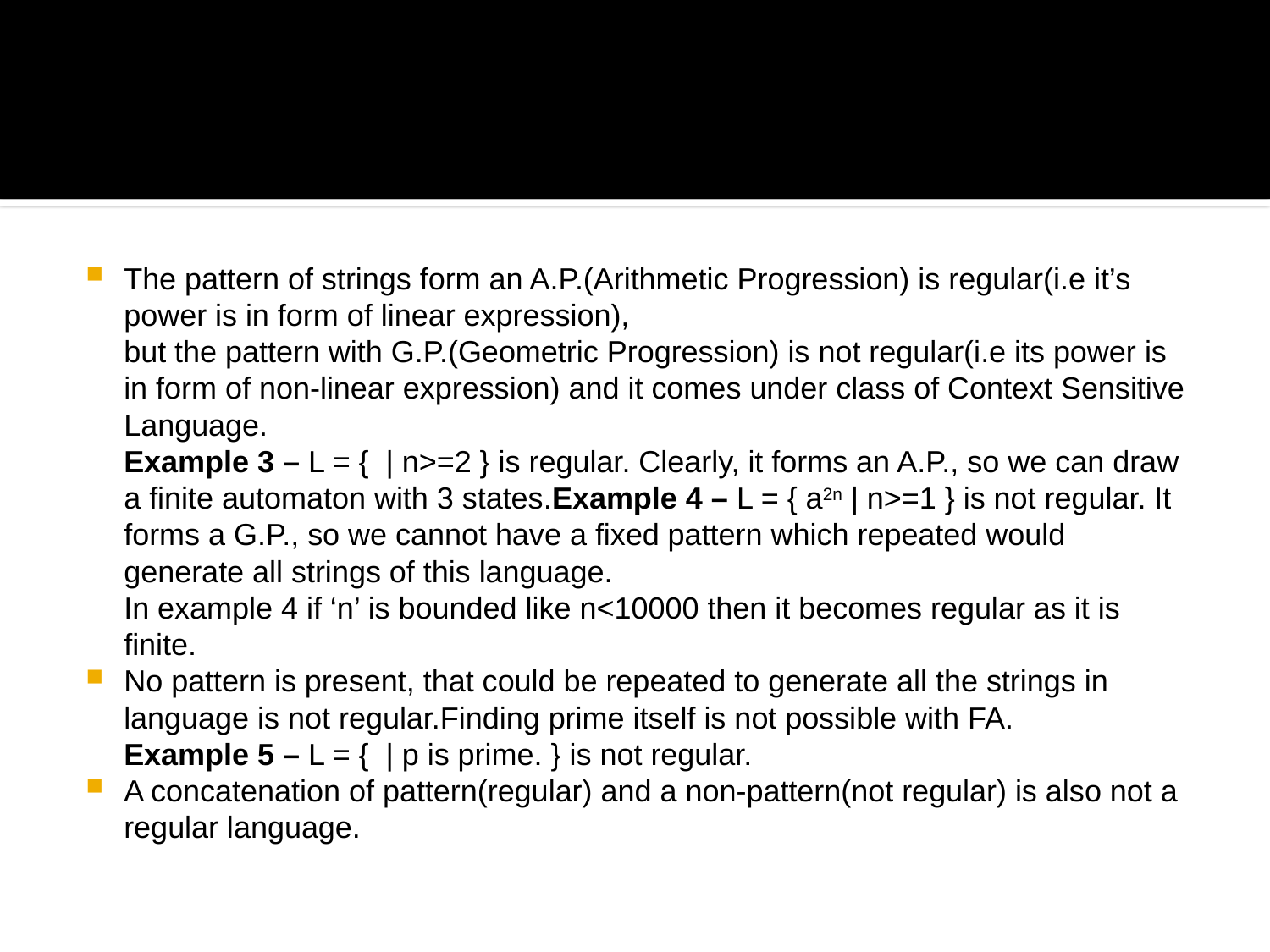

#
The pattern of strings form an A.P.(Arithmetic Progression) is regular(i.e it’s power is in form of linear expression),
but the pattern with G.P.(Geometric Progression) is not regular(i.e its power is in form of non-linear expression) and it comes under class of Context Sensitive Language.
Example 3 – L = {  | n>=2 } is regular. Clearly, it forms an A.P., so we can draw a finite automaton with 3 states.Example 4 – L = { a2n | n>=1 } is not regular. It forms a G.P., so we cannot have a fixed pattern which repeated would generate all strings of this language.
In example 4 if ‘n’ is bounded like n<10000 then it becomes regular as it is finite.
No pattern is present, that could be repeated to generate all the strings in language is not regular.Finding prime itself is not possible with FA.
Example 5 – L = {  | p is prime. } is not regular.
A concatenation of pattern(regular) and a non-pattern(not regular) is also not a regular language.